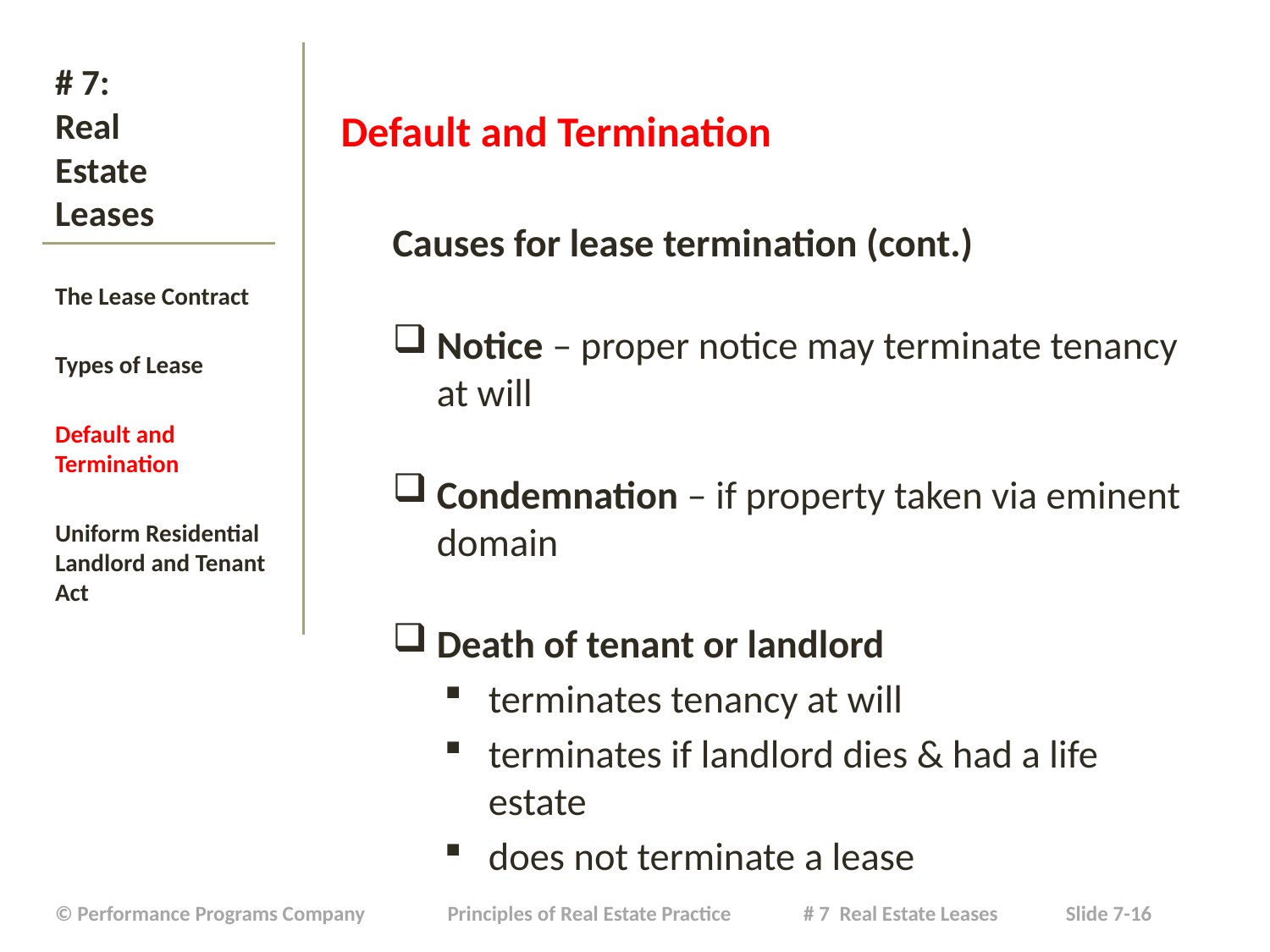

Default and Termination

Causes for lease termination (cont.)
Notice – proper notice may terminate tenancy at will
Condemnation – if property taken via eminent domain
Death of tenant or landlord
terminates tenancy at will
terminates if landlord dies & had a life estate
does not terminate a lease

# # 7: Real Estate Leases

The Lease Contract

Types of Lease

Default and Termination

Uniform Residential Landlord and Tenant Act

| © Performance Programs Company Principles of Real Estate Practice # 7 Real Estate Leases Slide 7-16 |
| --- |